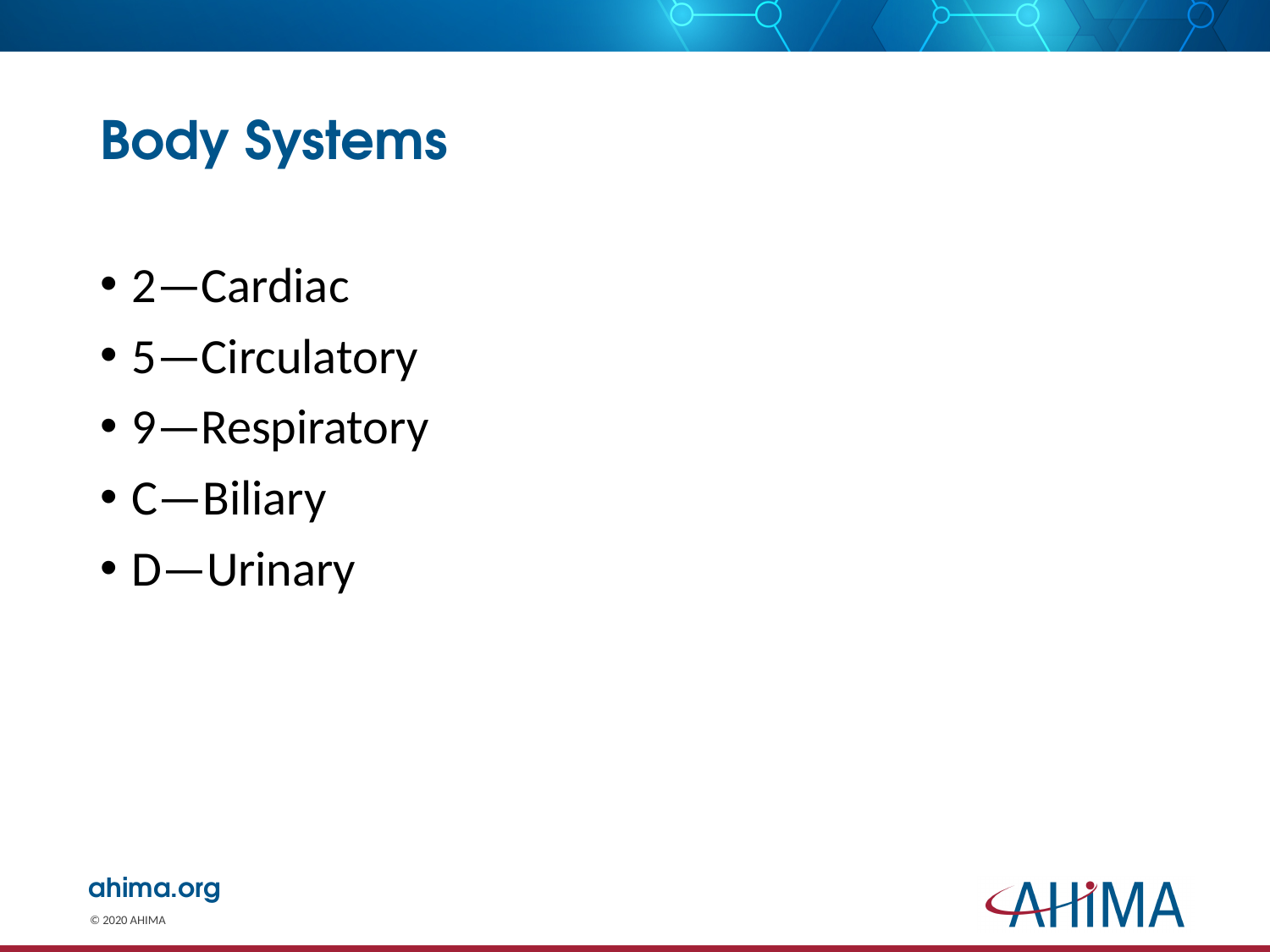

# Body Systems
2—Cardiac
5—Circulatory
9—Respiratory
C—Biliary
D—Urinary